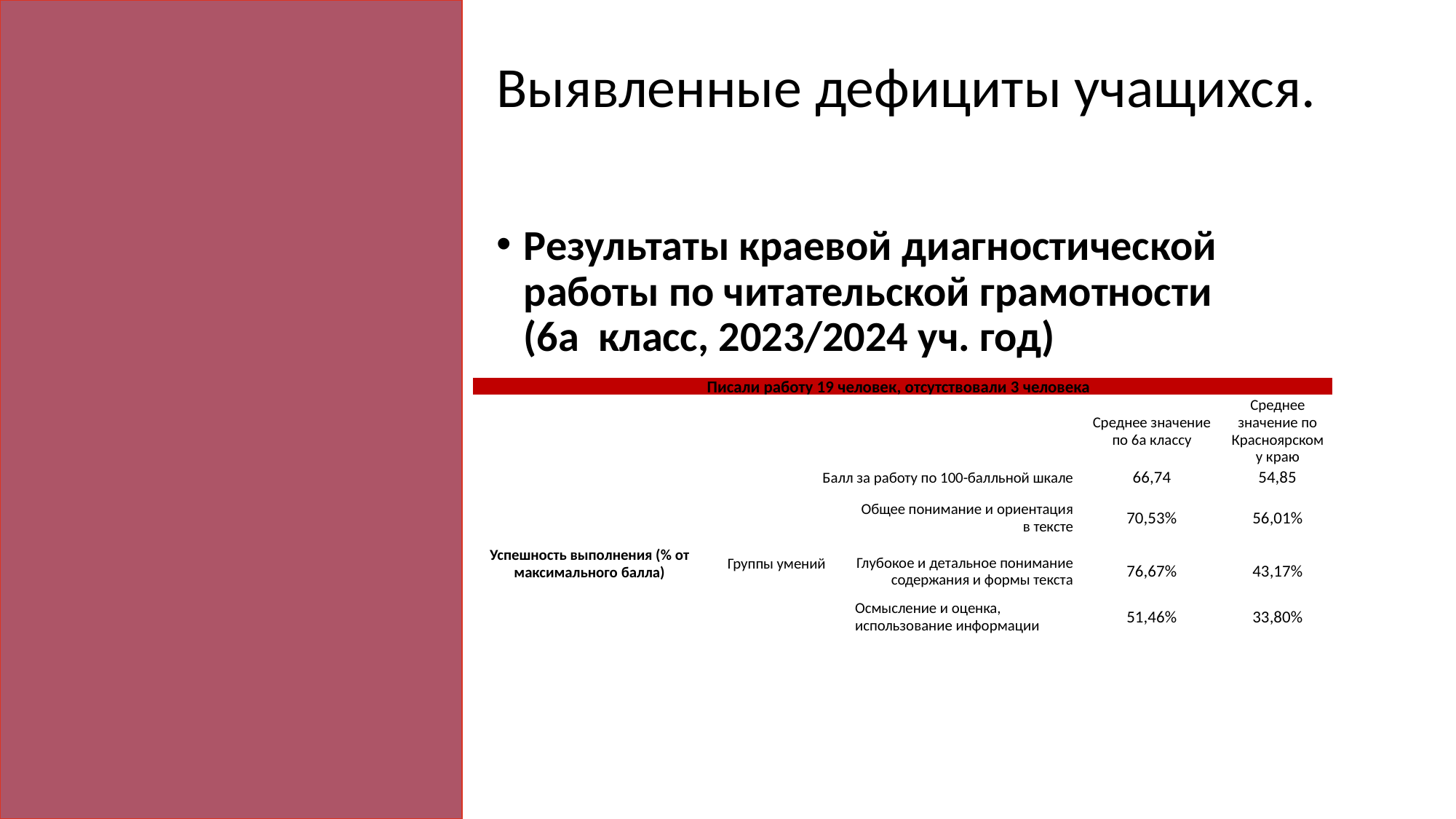

# Выявленные дефициты учащихся.

Результаты краевой диагностической работы по читательской грамотности
(6а  класс, 2023/2024 уч. год)

| Писали работу 19 человек, отсутствовали 3 человека |  |  |  |  |
| --- | --- | --- | --- | --- |
|  |  |  | Среднее значение по 6а классу | Среднее значение по Красноярскому краю |
|  | Балл за работу по 100-балльной шкале |  | 66,74 | 54,85 |
| Успешность выполнения (% от максимального балла) | Группы умений | Общее понимание и ориентация в тексте | 70,53% | 56,01% |
|  |  | Глубокое и детальное понимание содержания и формы текста | 76,67% | 43,17% |
|  |  | Осмысление и оценка, использование информации | 51,46% | 33,80% |